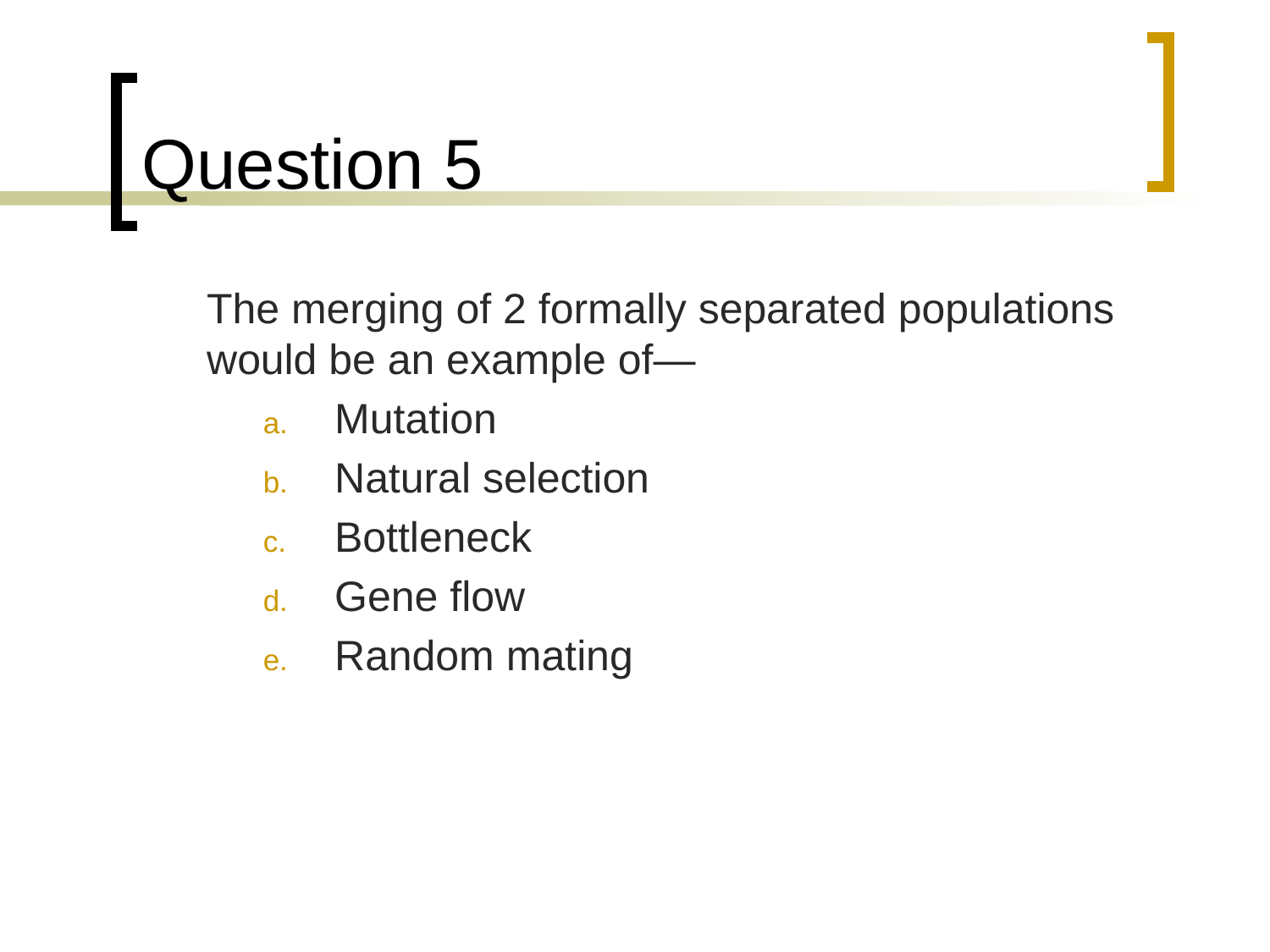

# Question 5
	The merging of 2 formally separated populations would be an example of—
Mutation
Natural selection
Bottleneck
Gene flow
Random mating